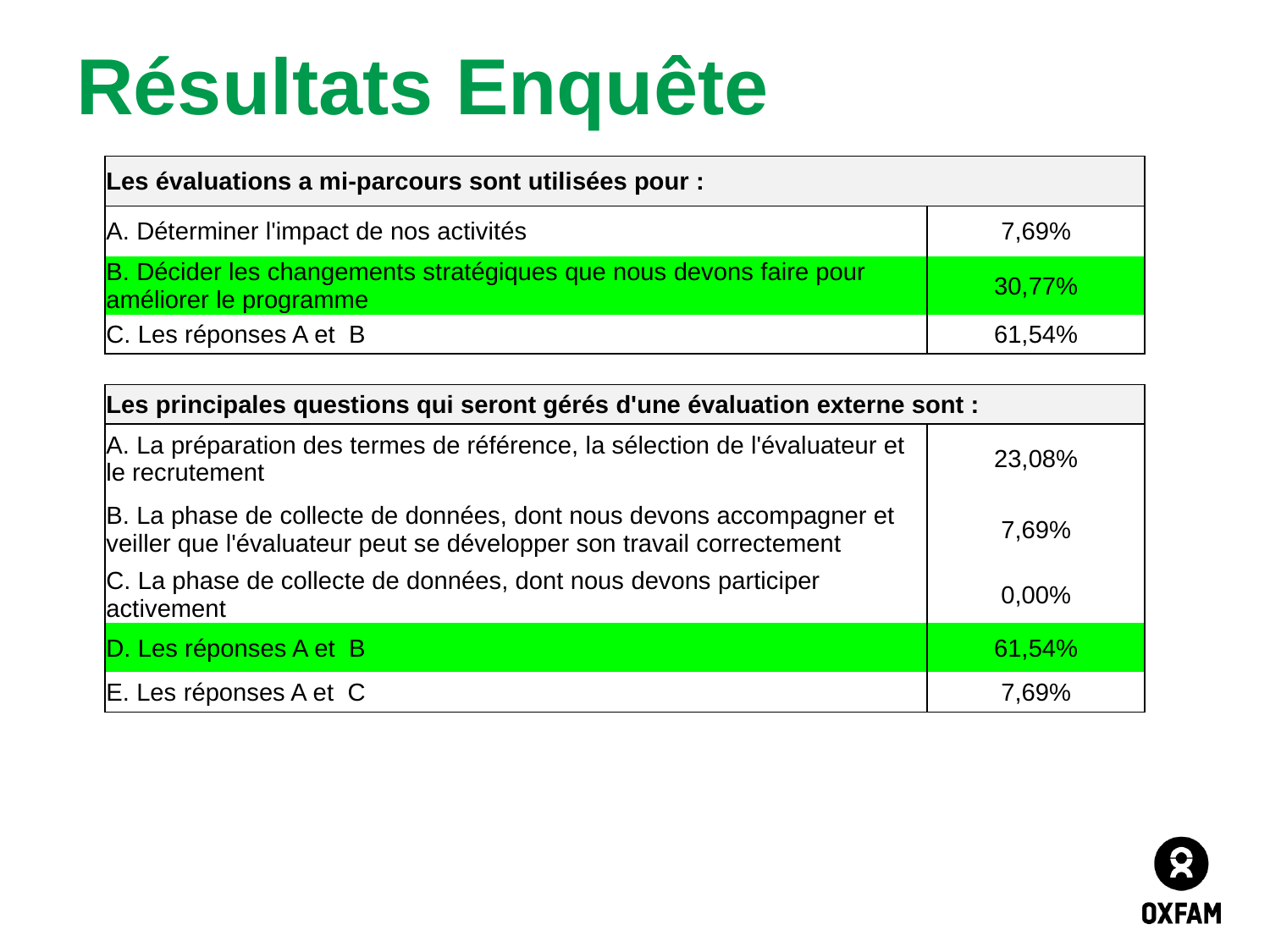

# Résultats Enquête
| Les évaluations a mi-parcours sont utilisées pour : |  |
| --- | --- |
| A. Déterminer l'impact de nos activités | 7,69% |
| B. Décider les changements stratégiques que nous devons faire pour améliorer le programme | 30,77% |
| C. Les réponses A et B | 61,54% |

| Les principales questions qui seront gérés d'une évaluation externe sont : |  |
| --- | --- |
| A. La préparation des termes de référence, la sélection de l'évaluateur et le recrutement | 23,08% |
| B. La phase de collecte de données, dont nous devons accompagner et veiller que l'évaluateur peut se développer son travail correctement | 7,69% |
| C. La phase de collecte de données, dont nous devons participer activement | 0,00% |
| D. Les réponses A et B | 61,54% |
| E. Les réponses A et C | 7,69% |